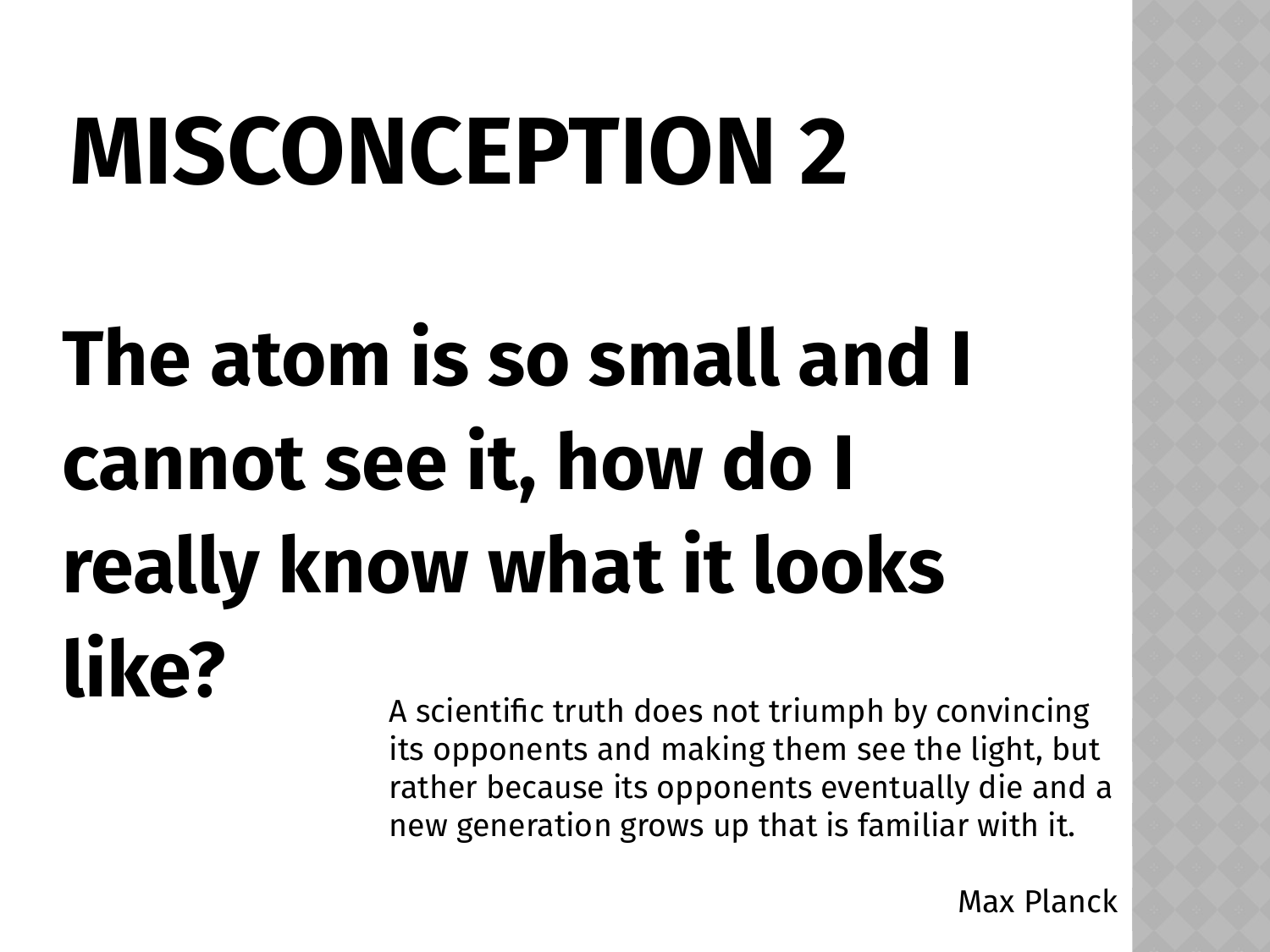

# Misconception 2

The atom is so small and I
cannot see it, how do I
really know what it looks
like?
A scientific truth does not triumph by convincing its opponents and making them see the light, but rather because its opponents eventually die and a new generation grows up that is familiar with it.

Max Planck